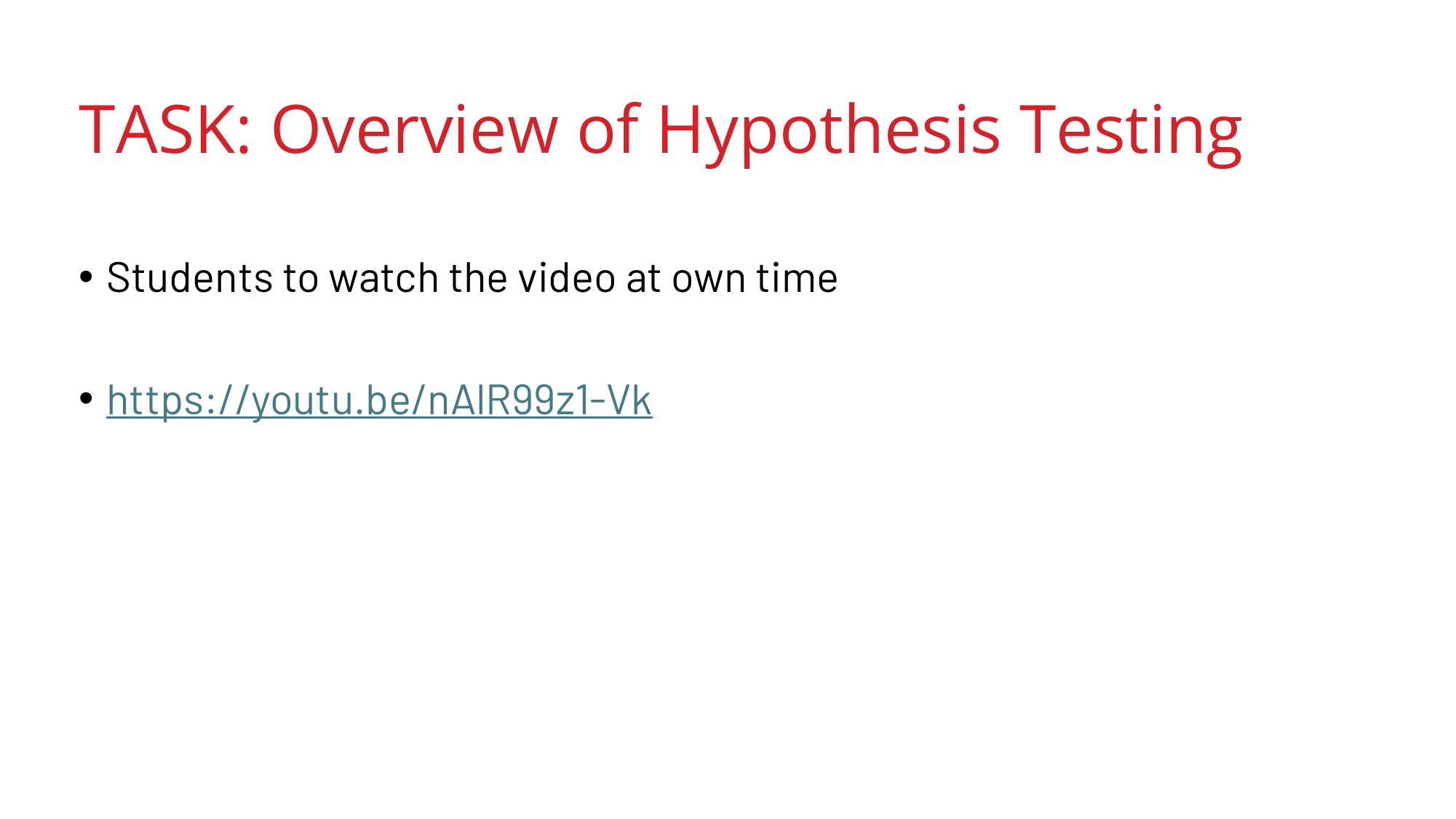

# TASK: Overview of Hypothesis Testing
Students to watch the video at own time

https://youtu.be/nAlR99z1-Vk